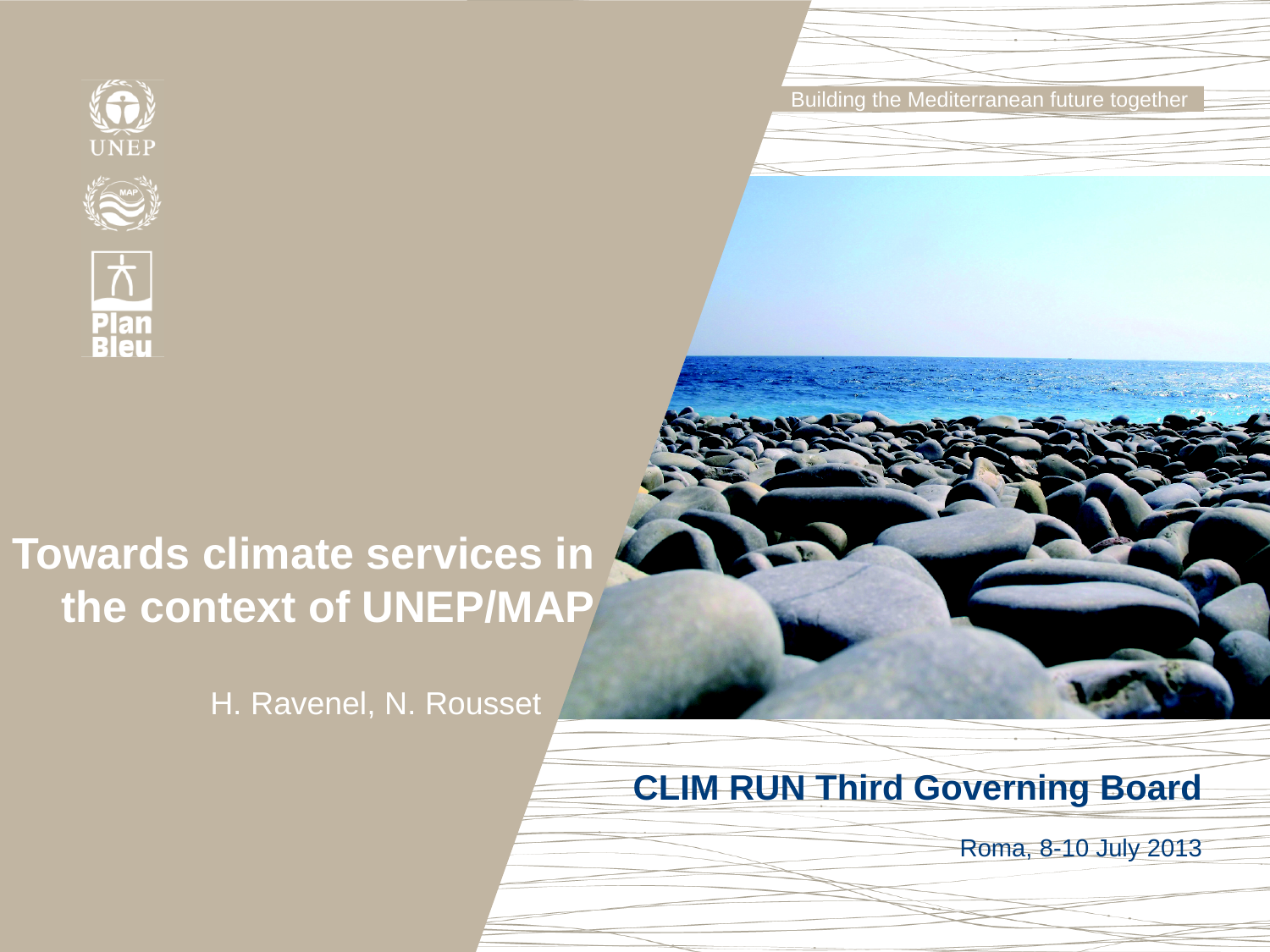

# Towards climate services in the context of UNEP/MAP
H. Ravenel, N. Rousset
CLIM RUN Third Governing Board
Roma, 8-10 July 2013